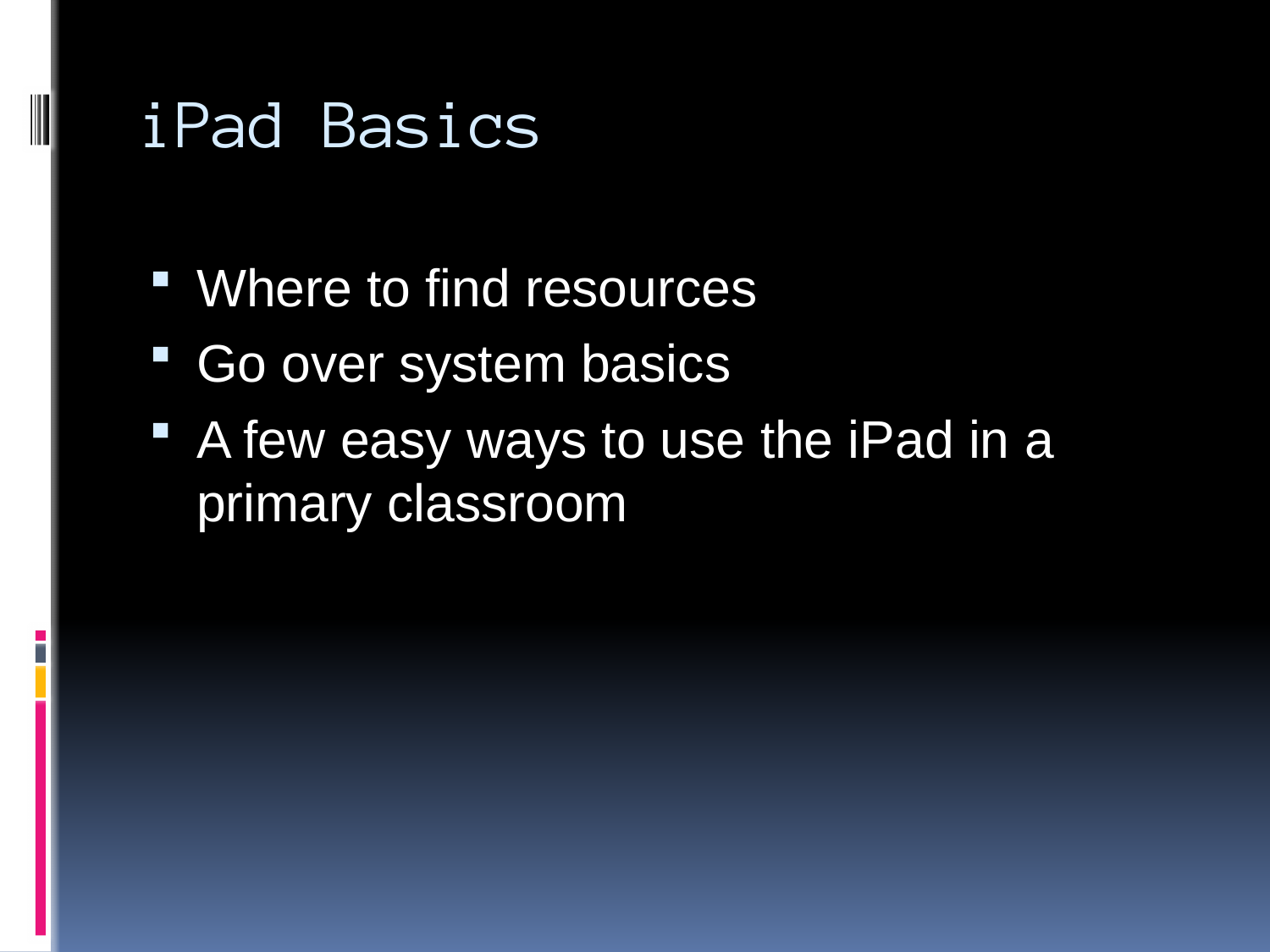

# iPad Basics
Where to find resources
Go over system basics
A few easy ways to use the iPad in a primary classroom